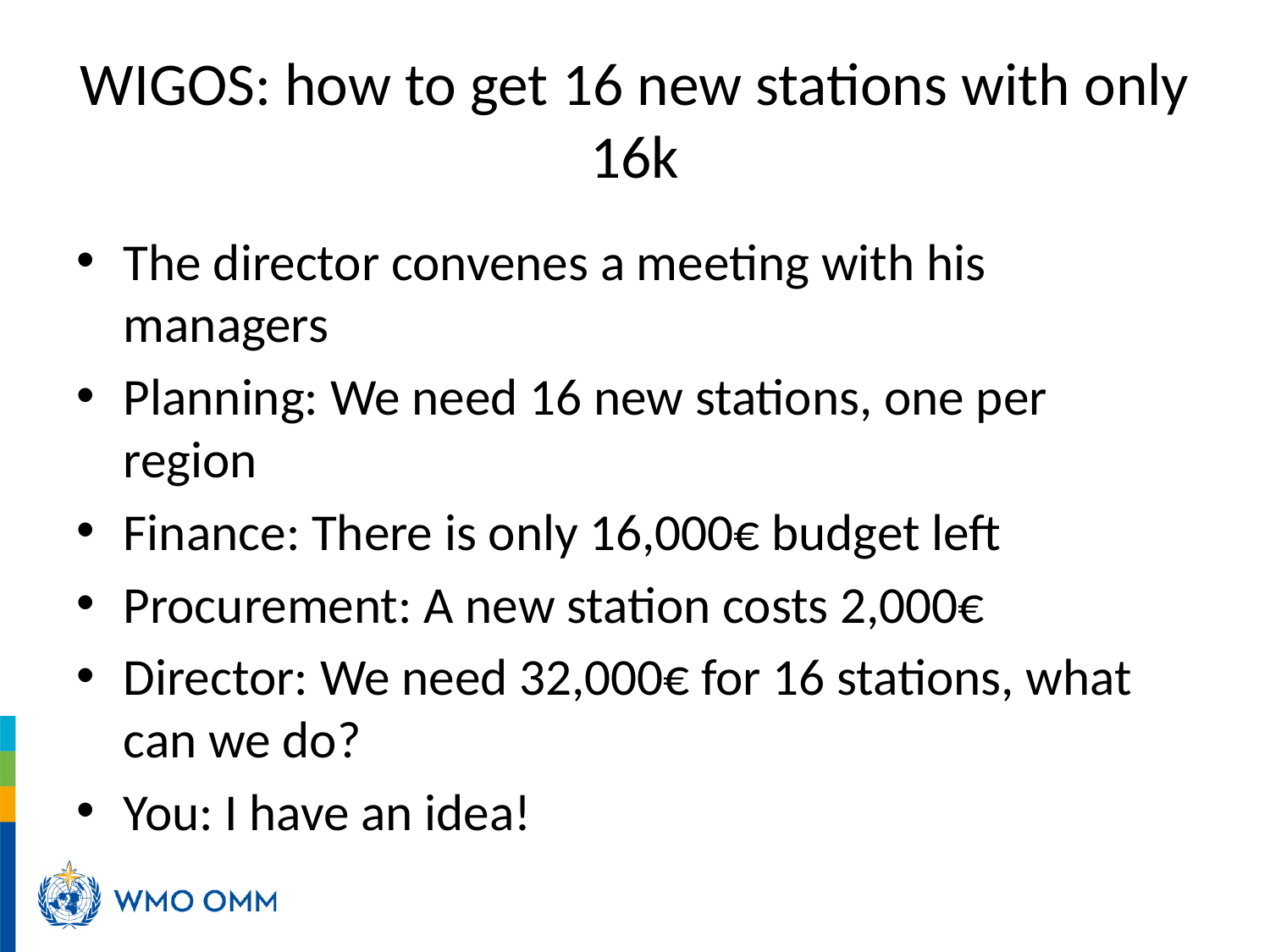

# WIGOS: how to get 16 new stations with only 16k
The director convenes a meeting with his managers
Planning: We need 16 new stations, one per region
Finance: There is only 16,000€ budget left
Procurement: A new station costs 2,000€
Director: We need 32,000€ for 16 stations, what can we do?
You: I have an idea!